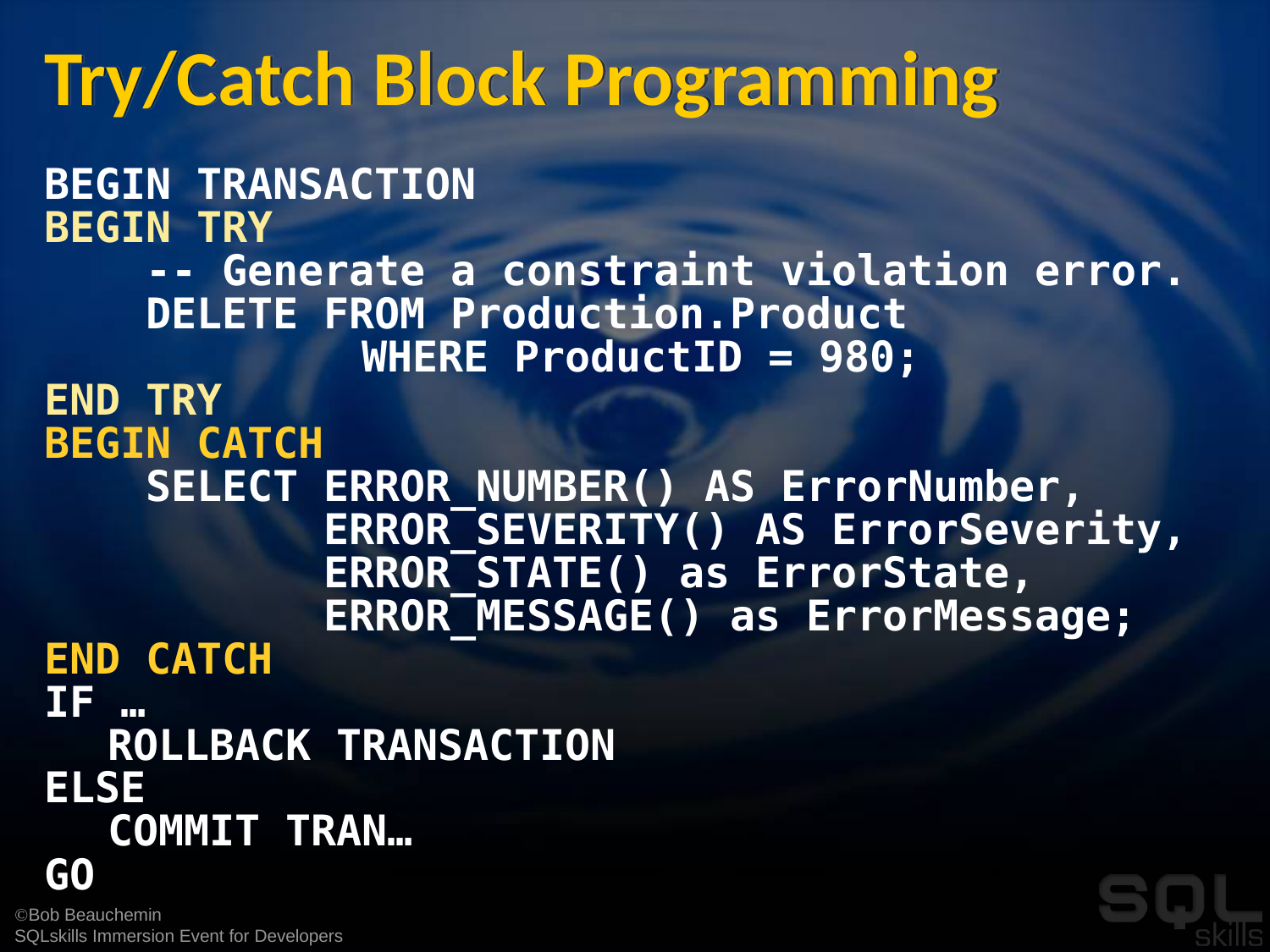

# Try/Catch Block Programming
BEGIN TRANSACTION
BEGIN TRY
    -- Generate a constraint violation error.
    DELETE FROM Production.Product
		WHERE ProductID = 980;
END TRY
BEGIN CATCH
    SELECT ERROR_NUMBER() AS ErrorNumber,
           ERROR_SEVERITY() AS ErrorSeverity,
           ERROR_STATE() as ErrorState,
           ERROR_MESSAGE() as ErrorMessage;
END CATCH
IF …
	ROLLBACK TRANSACTION
ELSE
	COMMIT TRAN…
GO